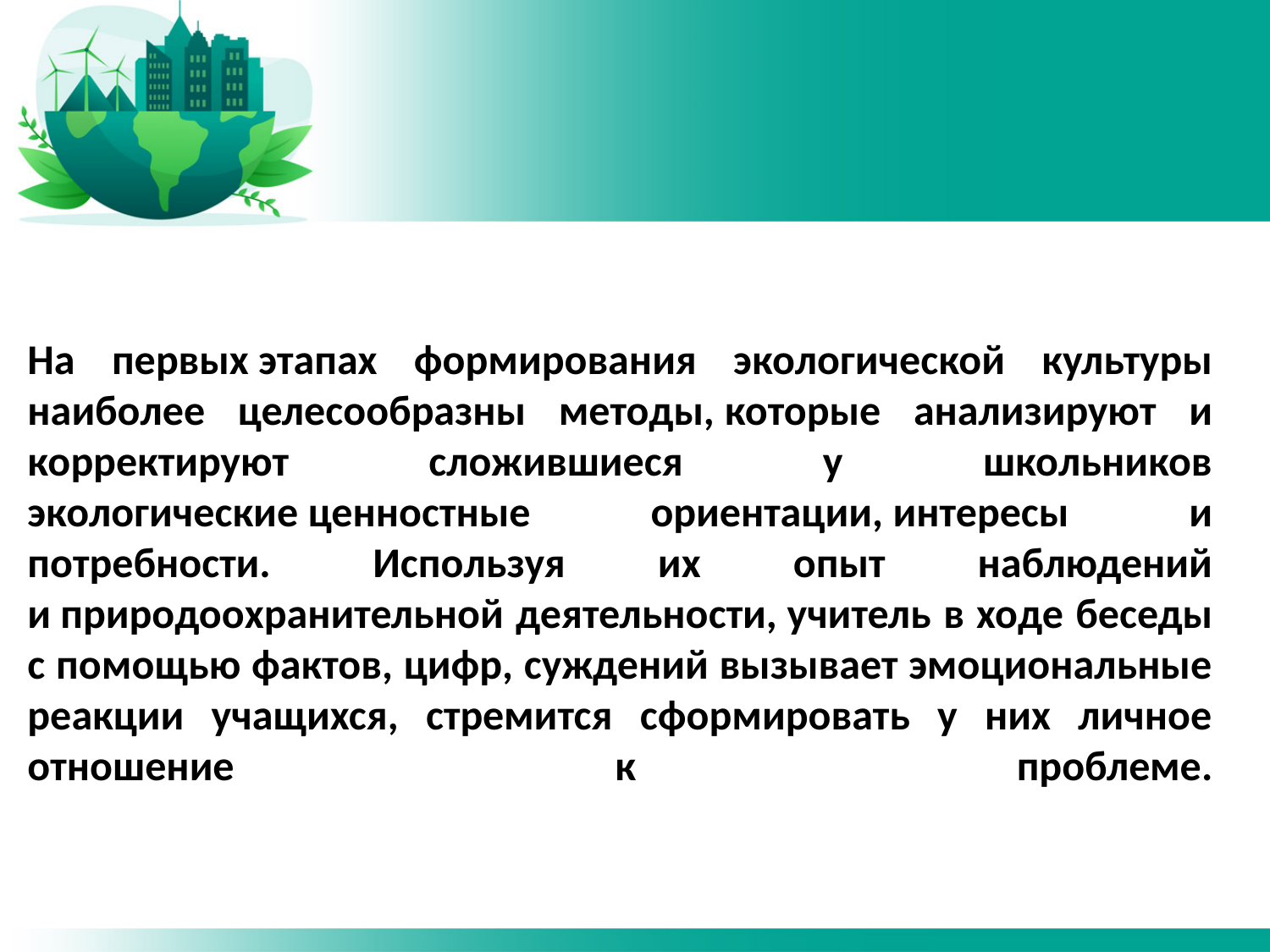

На первых этапах формирования экологической культуры наиболее целесообразны методы, которые анализируют и корректируют сложившиеся у школьников экологические ценностные ориентации, интересы и потребности.  Используя их опыт наблюдений и природоохранительной деятельности, учитель в ходе беседы с помощью фактов, цифр, суждений вызывает эмоциональные реакции учащихся, стремится сформировать у них личное отношение к проблеме.